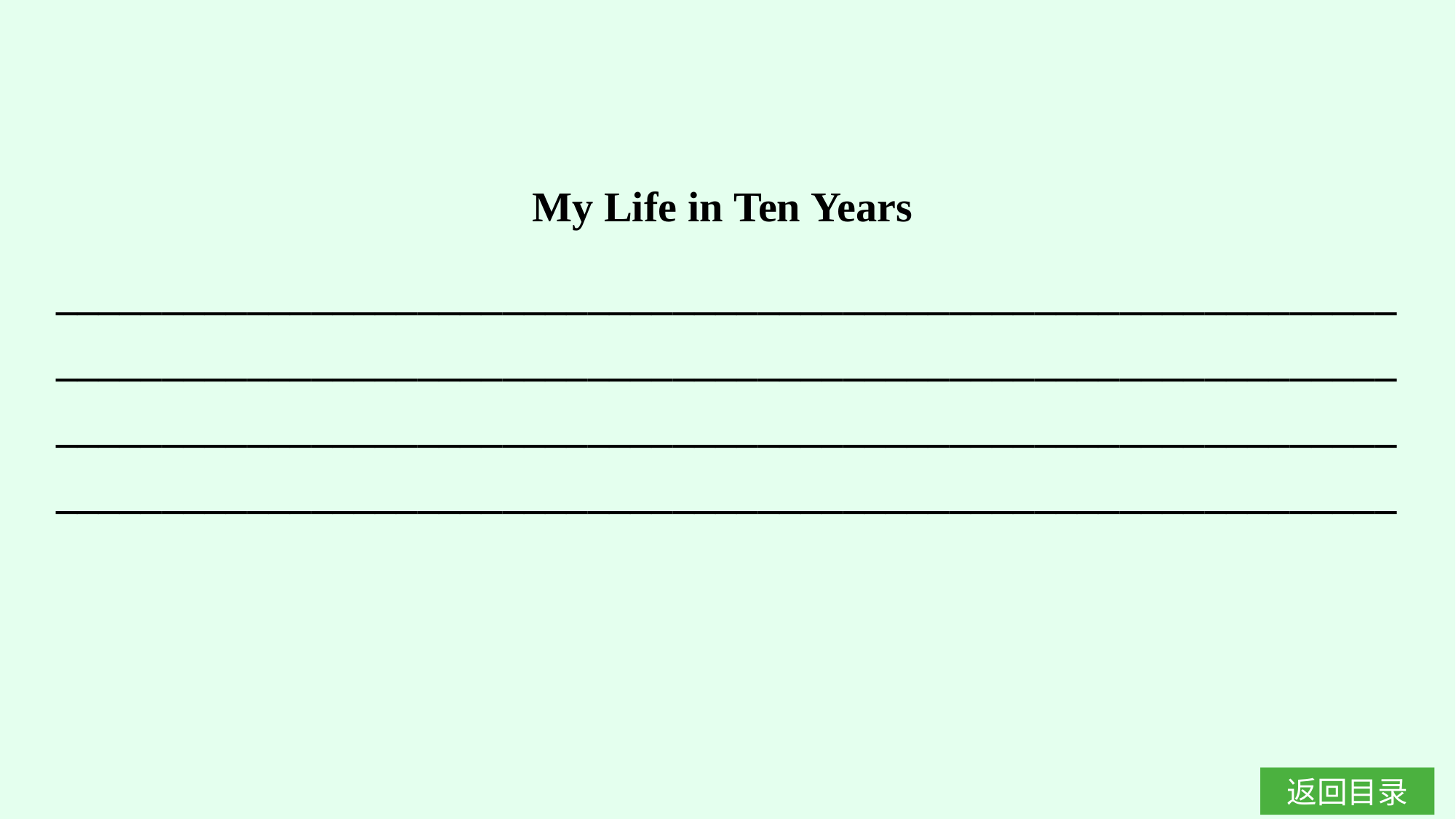

My Life in Ten Years
_______________________________________________________________
_______________________________________________________________
______________________________________________________________________________________________________________________________